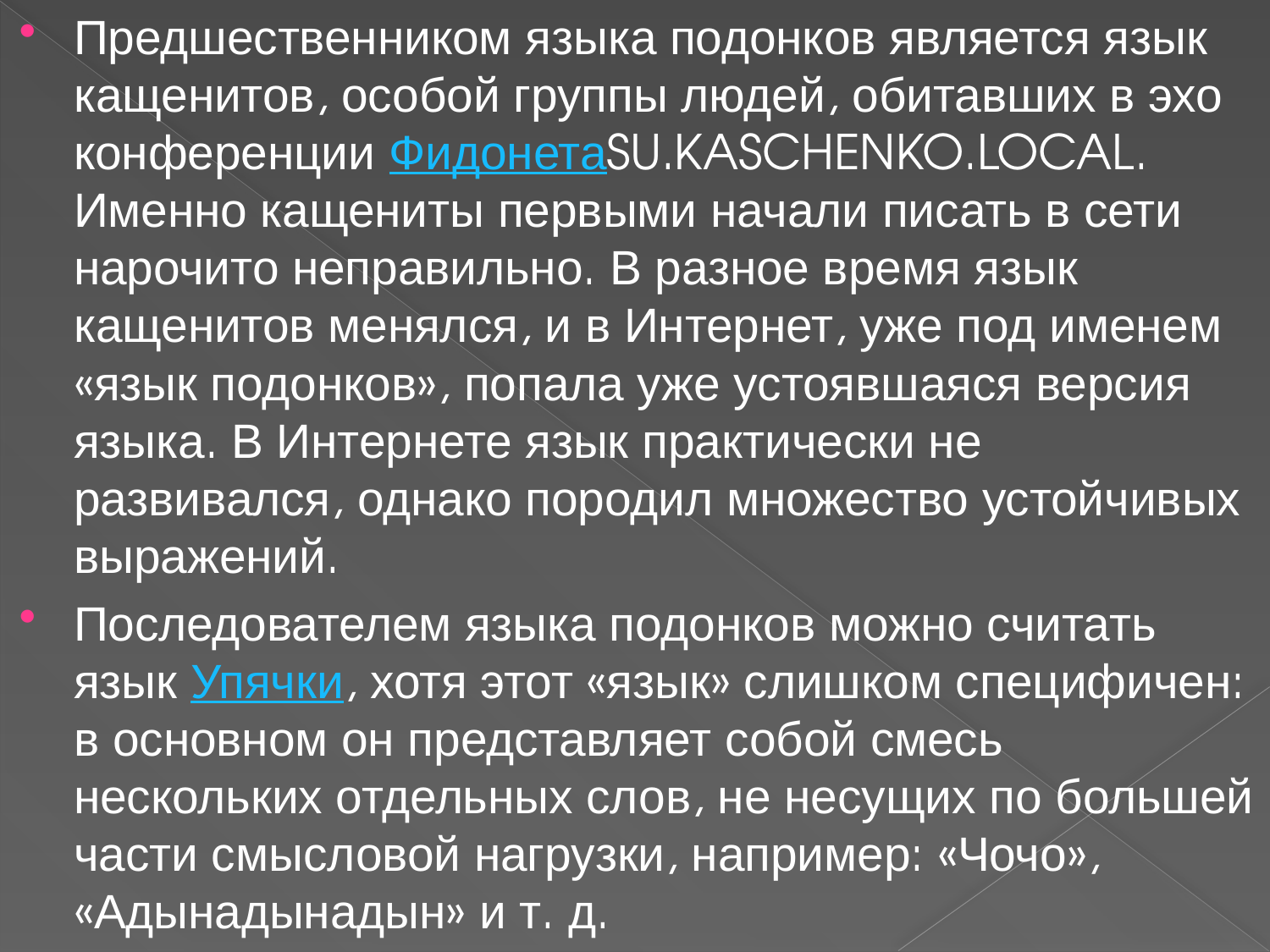

Предшественником языка подонков является язык кащенитов, особой группы людей, обитавших в эхо конференции ФидонетаSU.KASCHENKO.LOCAL. Именно кащениты первыми начали писать в сети нарочито неправильно. В разное время язык кащенитов менялся, и в Интернет, уже под именем «язык подонков», попала уже устоявшаяся версия языка. В Интернете язык практически не развивался, однако породил множество устойчивых выражений.
Последователем языка подонков можно считать язык Упячки, хотя этот «язык» слишком специфичен: в основном он представляет собой смесь нескольких отдельных слов, не несущих по большей части смысловой нагрузки, например: «Чочо», «Адынадынадын» и т. д.